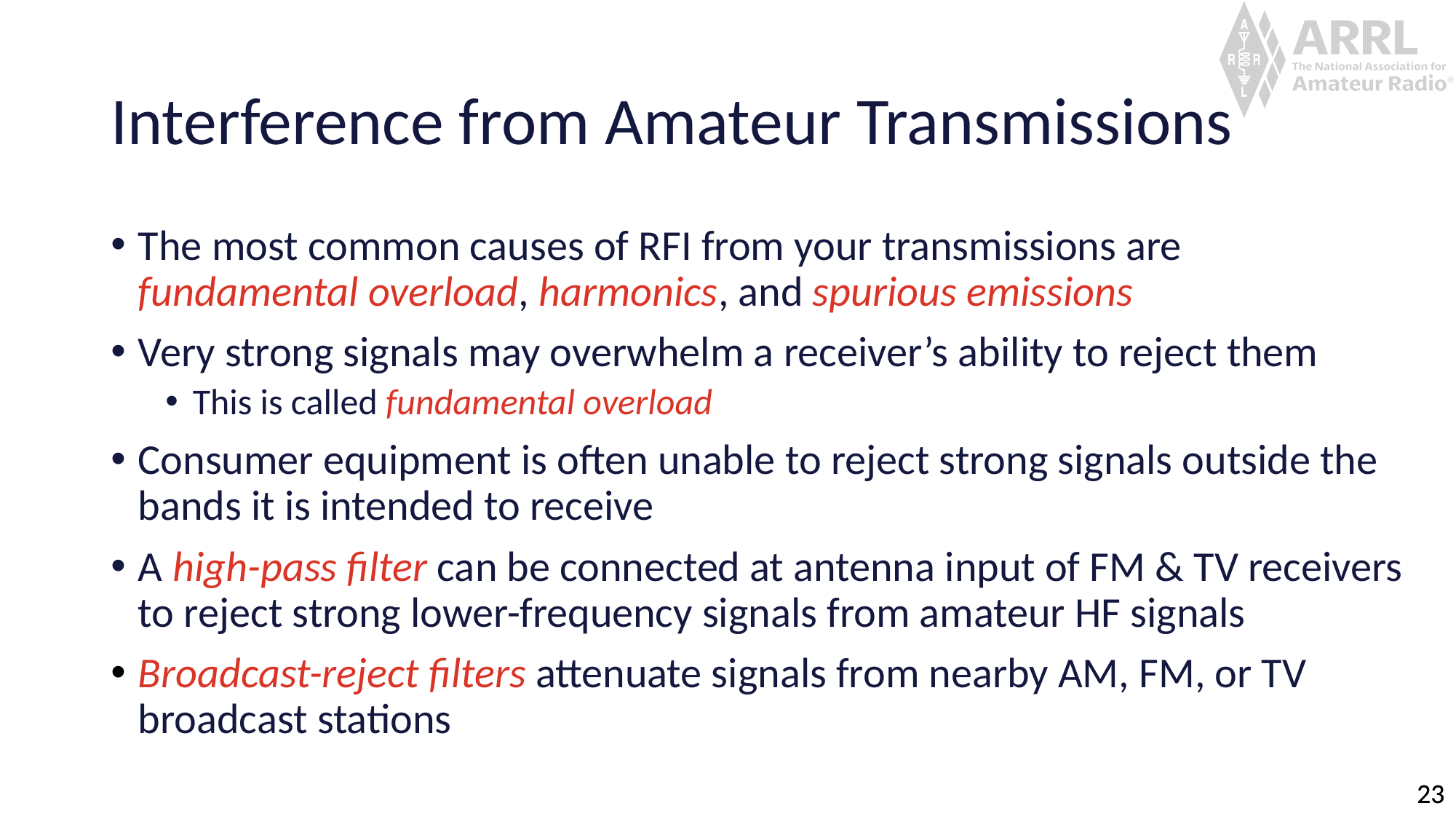

# Interference from Amateur Transmissions
The most common causes of RFI from your transmissions are fundamental overload, harmonics, and spurious emissions
Very strong signals may overwhelm a receiver’s ability to reject them
This is called fundamental overload
Consumer equipment is often unable to reject strong signals outside the bands it is intended to receive
A high-pass filter can be connected at antenna input of FM & TV receivers to reject strong lower-frequency signals from amateur HF signals
Broadcast-reject filters attenuate signals from nearby AM, FM, or TV broadcast stations